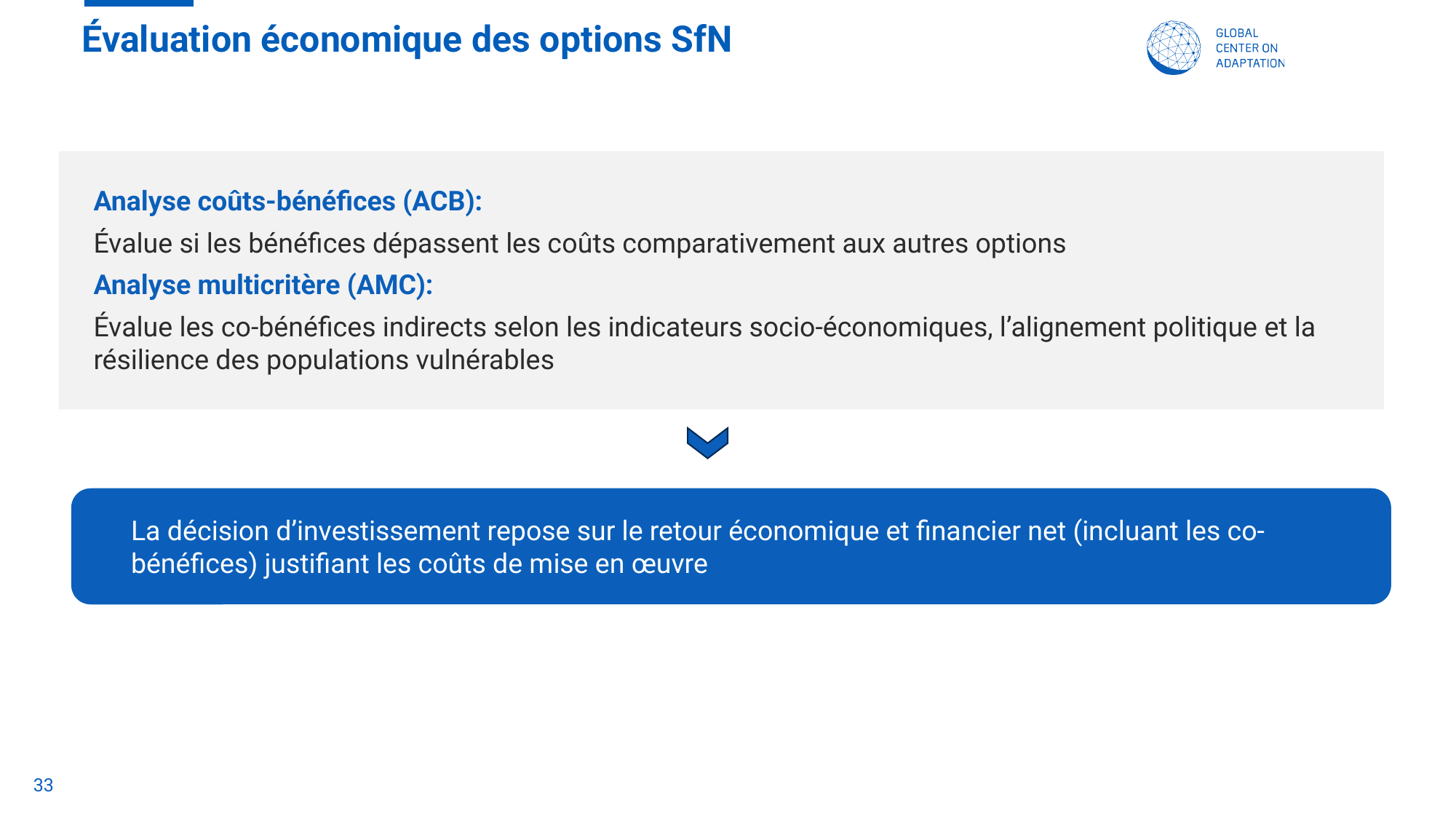

# Évaluation économique des options SfN

Analyse coûts-bénéfices (ACB):
Évalue si les bénéfices dépassent les coûts comparativement aux autres options
Analyse multicritère (AMC):
Évalue les co-bénéfices indirects selon les indicateurs socio-économiques, l’alignement politique et la résilience des populations vulnérables

La décision d’investissement repose sur le retour économique et financier net (incluant les co-bénéfices) justifiant les coûts de mise en œuvre